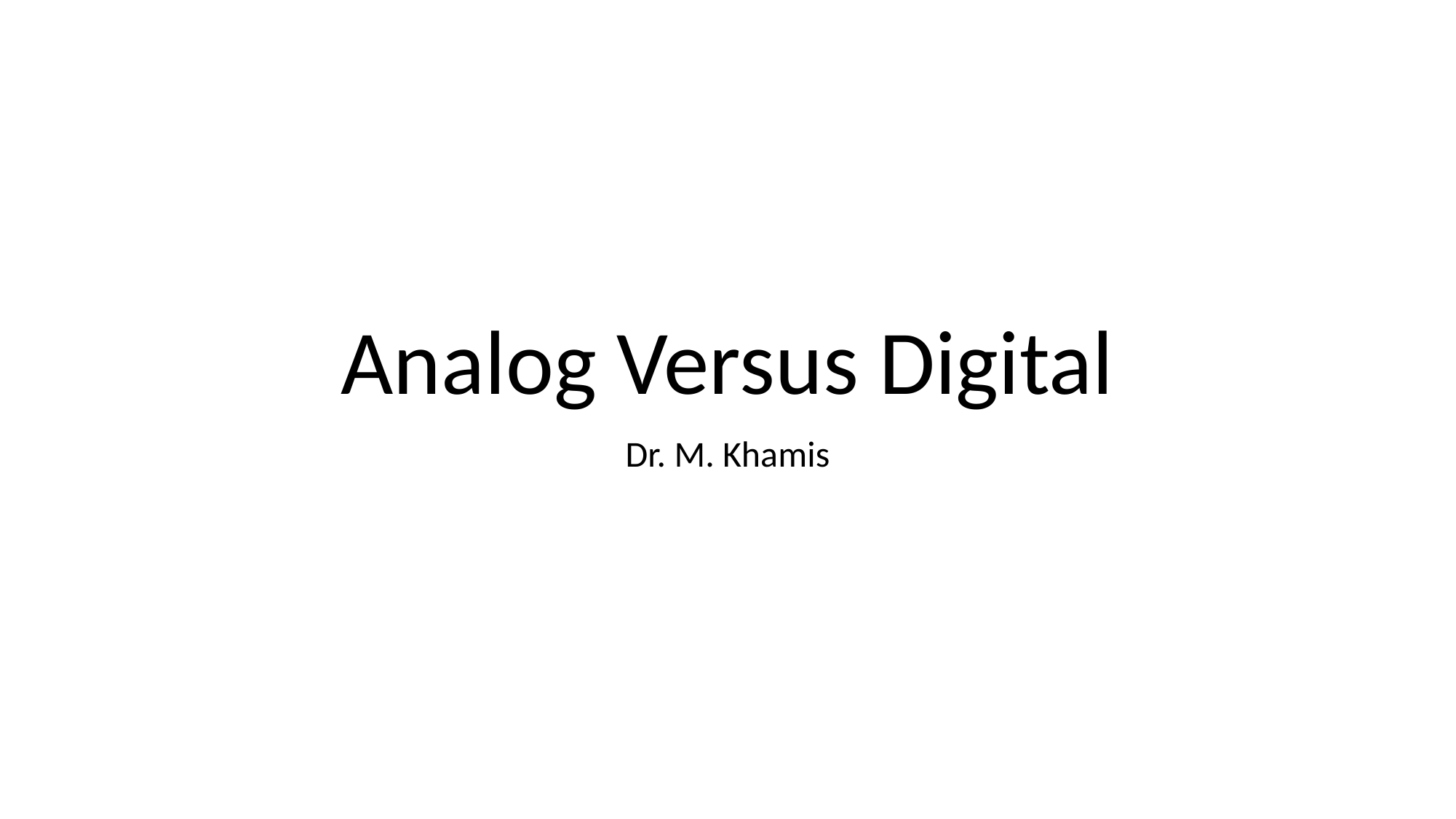

# Analog Versus Digital
Dr. M. Khamis